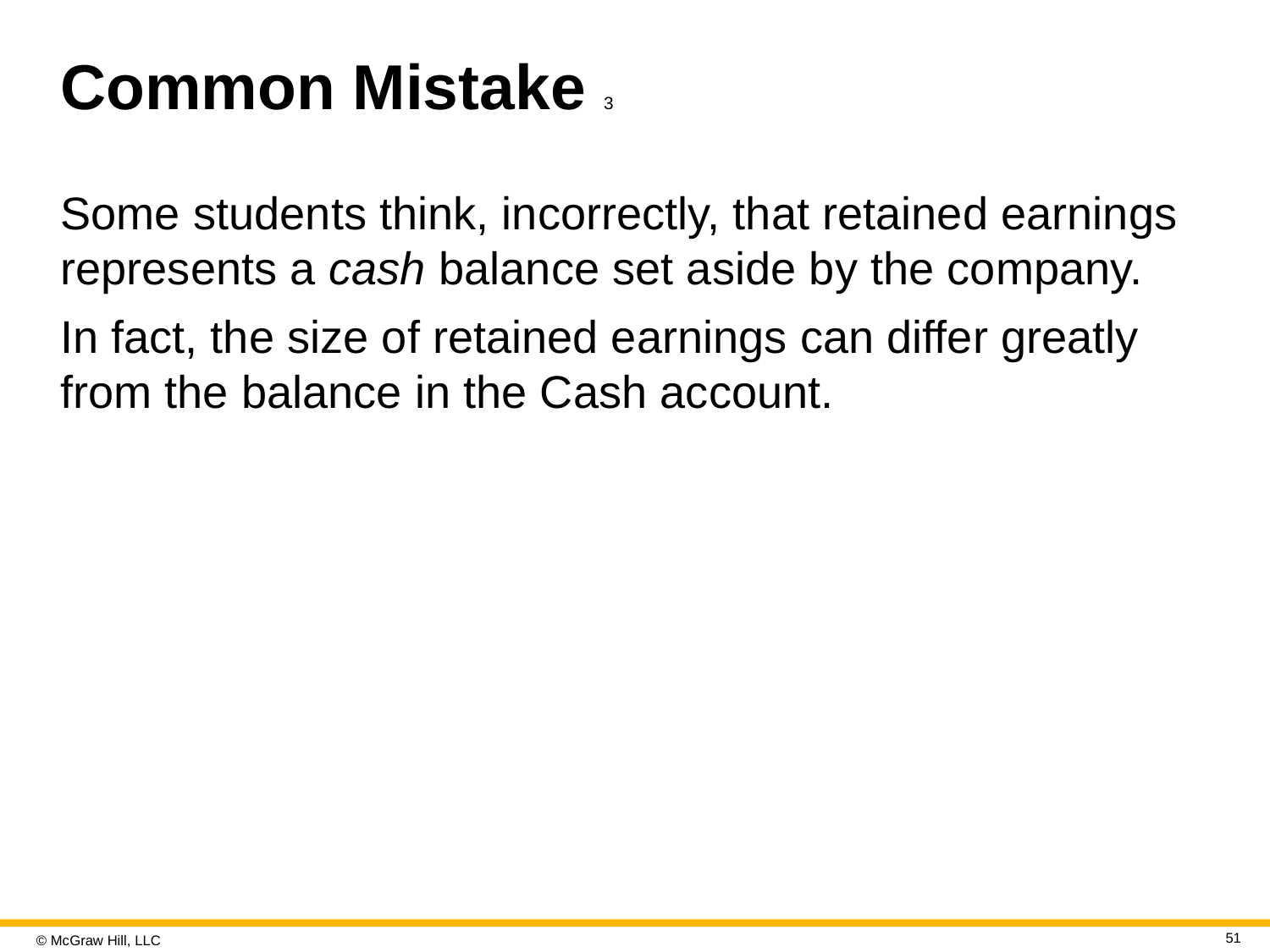

# Common Mistake 3
Some students think, incorrectly, that retained earnings represents a cash balance set aside by the company.
In fact, the size of retained earnings can differ greatly from the balance in the Cash account.
51